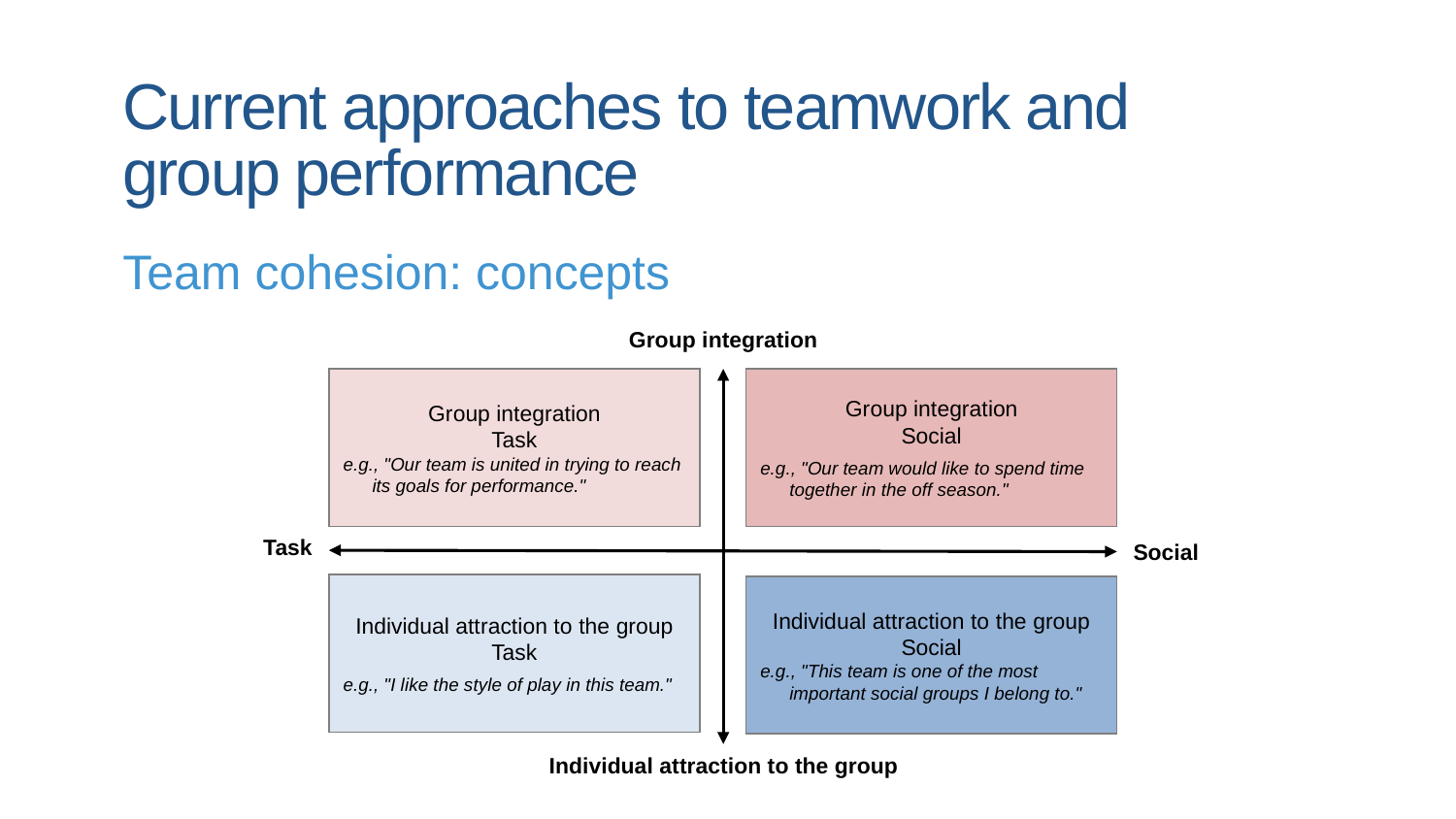

Current approaches to teamwork and group performance
Team cohesion: concepts
Group integration
Group integration
Task
e.g., "Our team is united in trying to reach its goals for performance."
Group integration
Social
e.g., "Our team would like to spend time together in the off season."
Task
Social
Individual attraction to the group
Task
e.g., "I like the style of play in this team."
Individual attraction to the group
Social
e.g., "This team is one of the most important social groups I belong to."
Individual attraction to the group